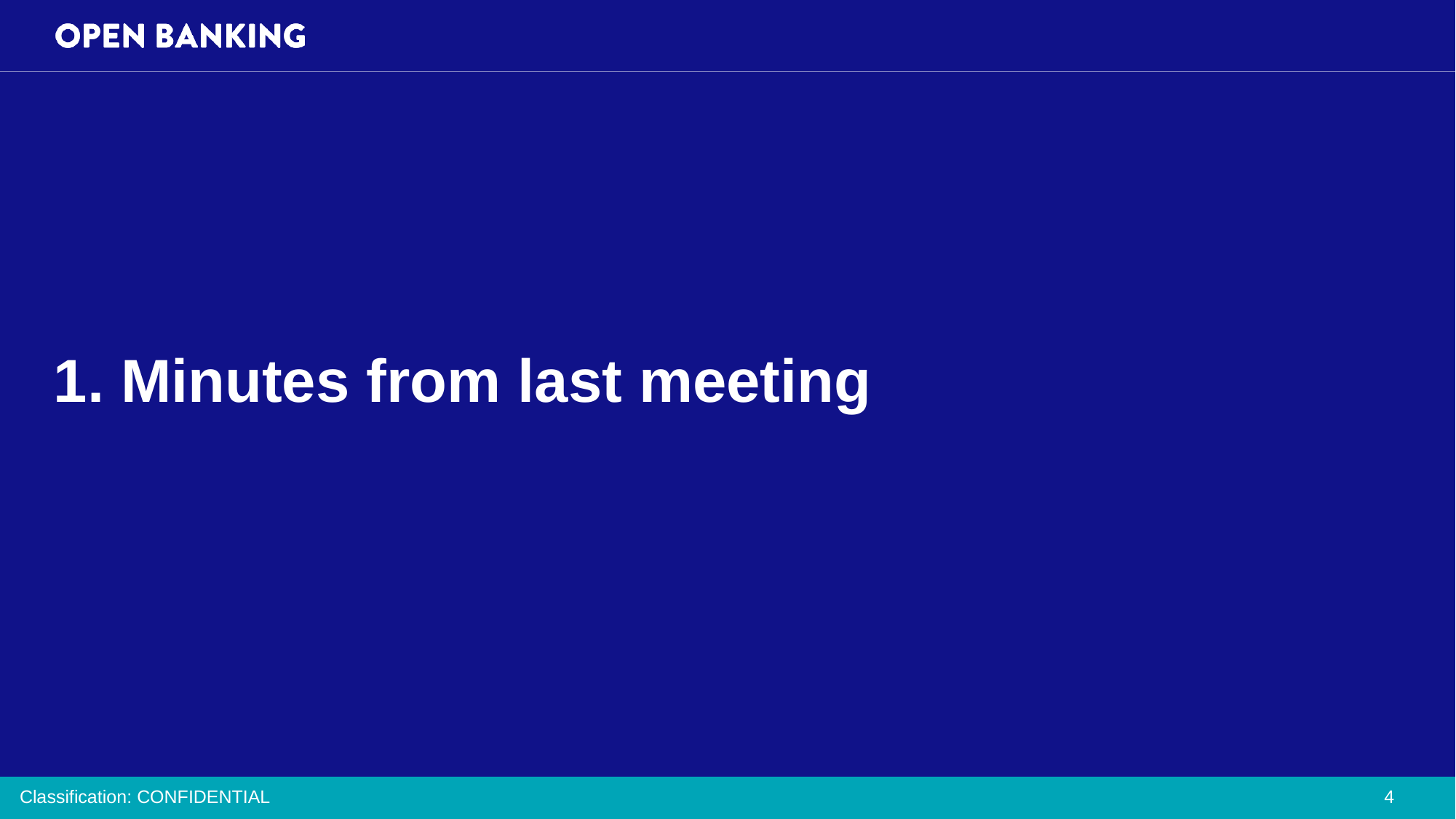

# 1. Minutes from last meeting
Classification: CONFIDENTIAL
4